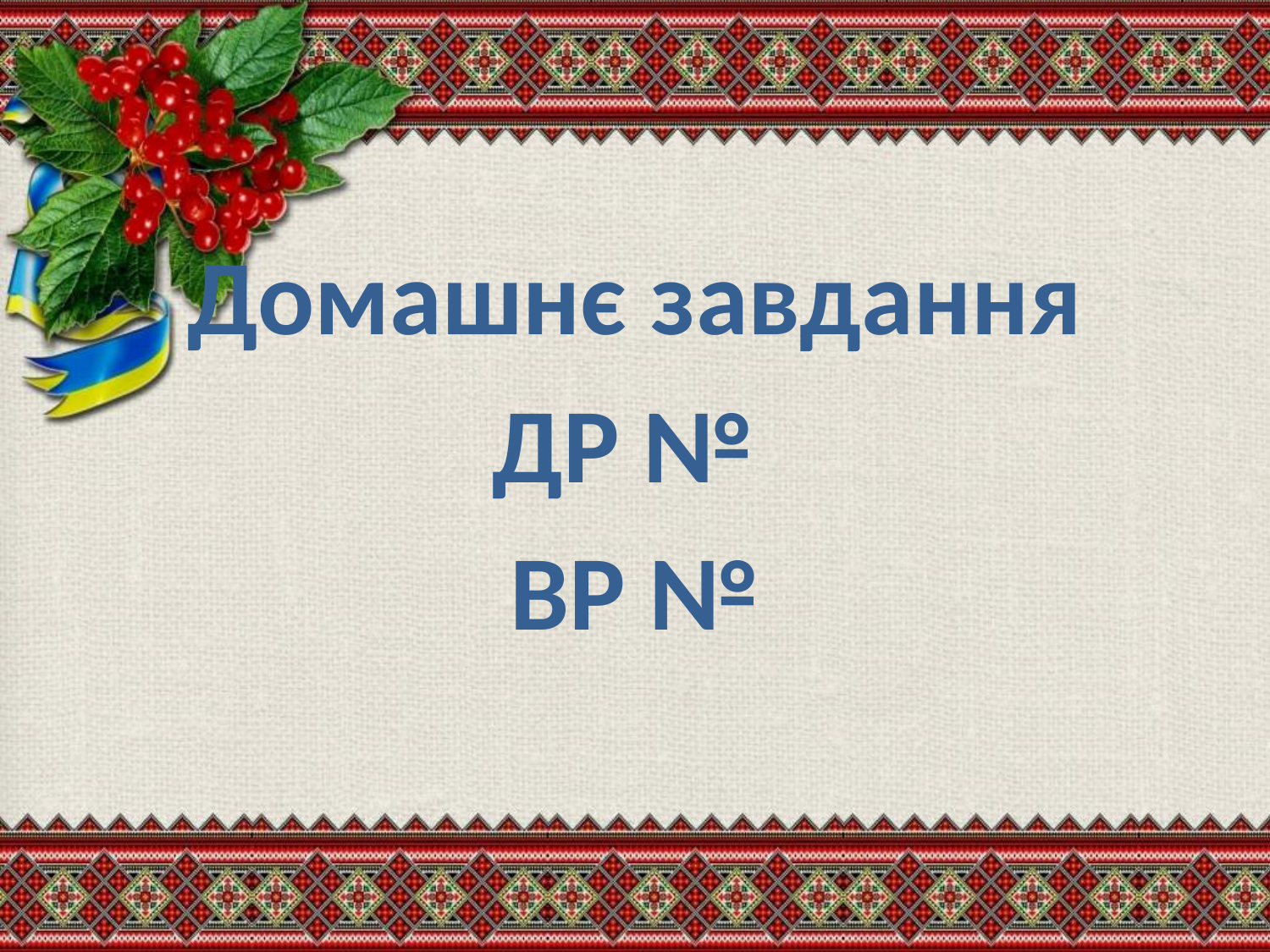

#
Домашнє завдання
ДР №
ВР №